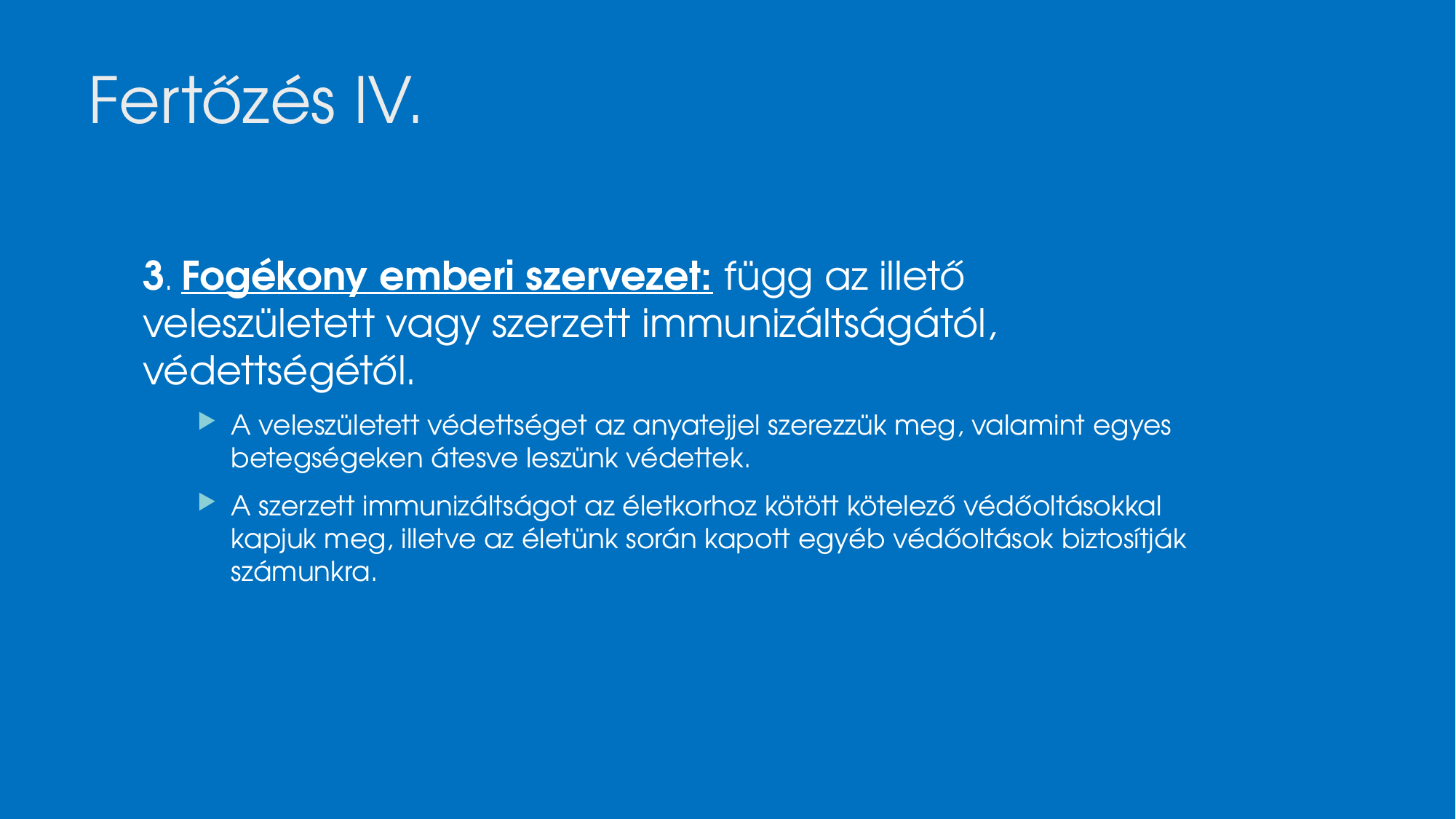

6
# Fertőzés IV.
3. Fogékony emberi szervezet: függ az illető veleszületett vagy szerzett immunizáltságától, védettségétől.
A veleszületett védettséget az anyatejjel szerezzük meg, valamint egyes betegségeken átesve leszünk védettek.
A szerzett immunizáltságot az életkorhoz kötött kötelező védőoltásokkal kapjuk meg, illetve az életünk során kapott egyéb védőoltások biztosítják számunkra.